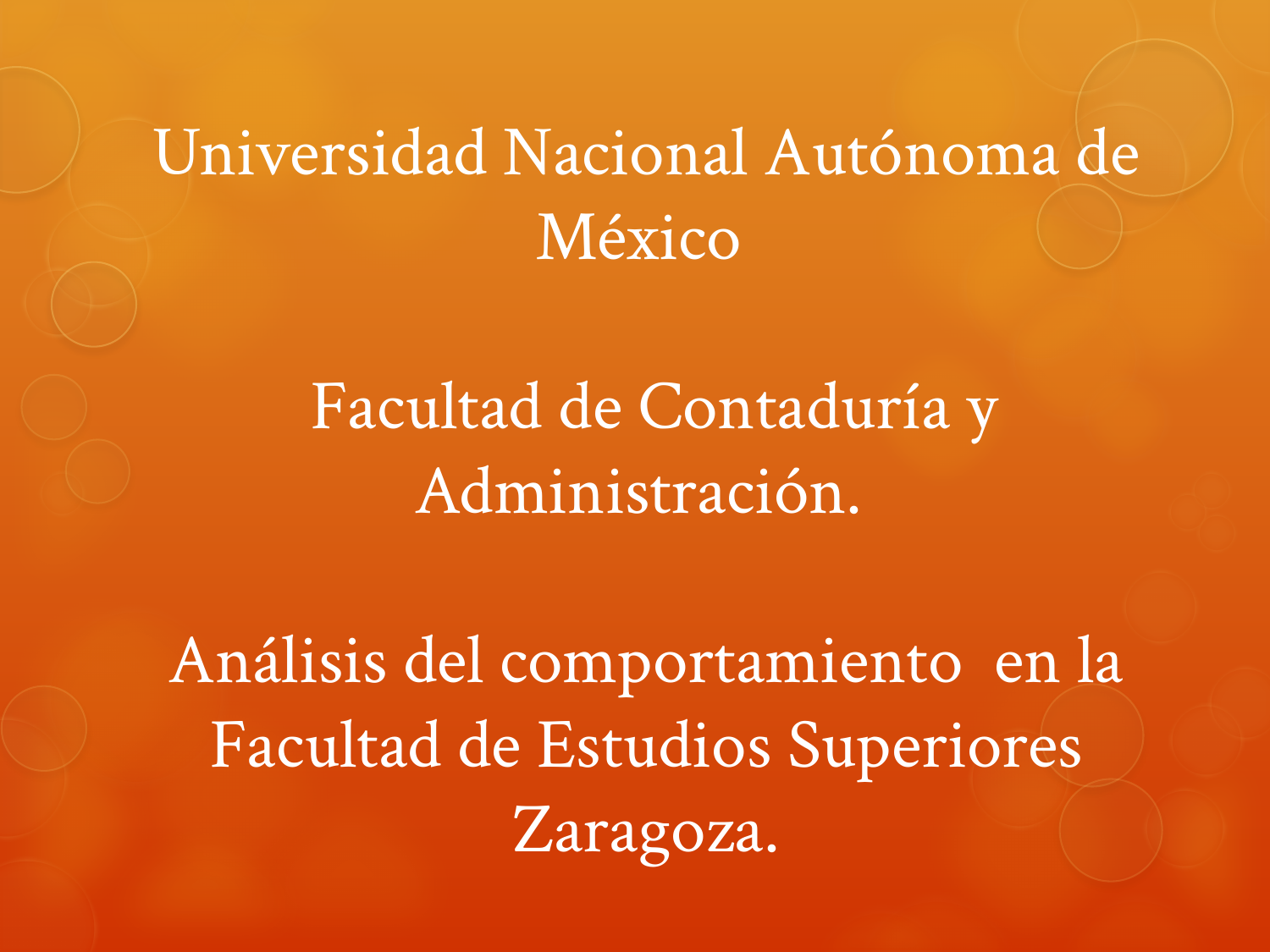

Universidad Nacional Autónoma de México

 Facultad de Contaduría y Administración.

Análisis del comportamiento  en la Facultad de Estudios Superiores Zaragoza.